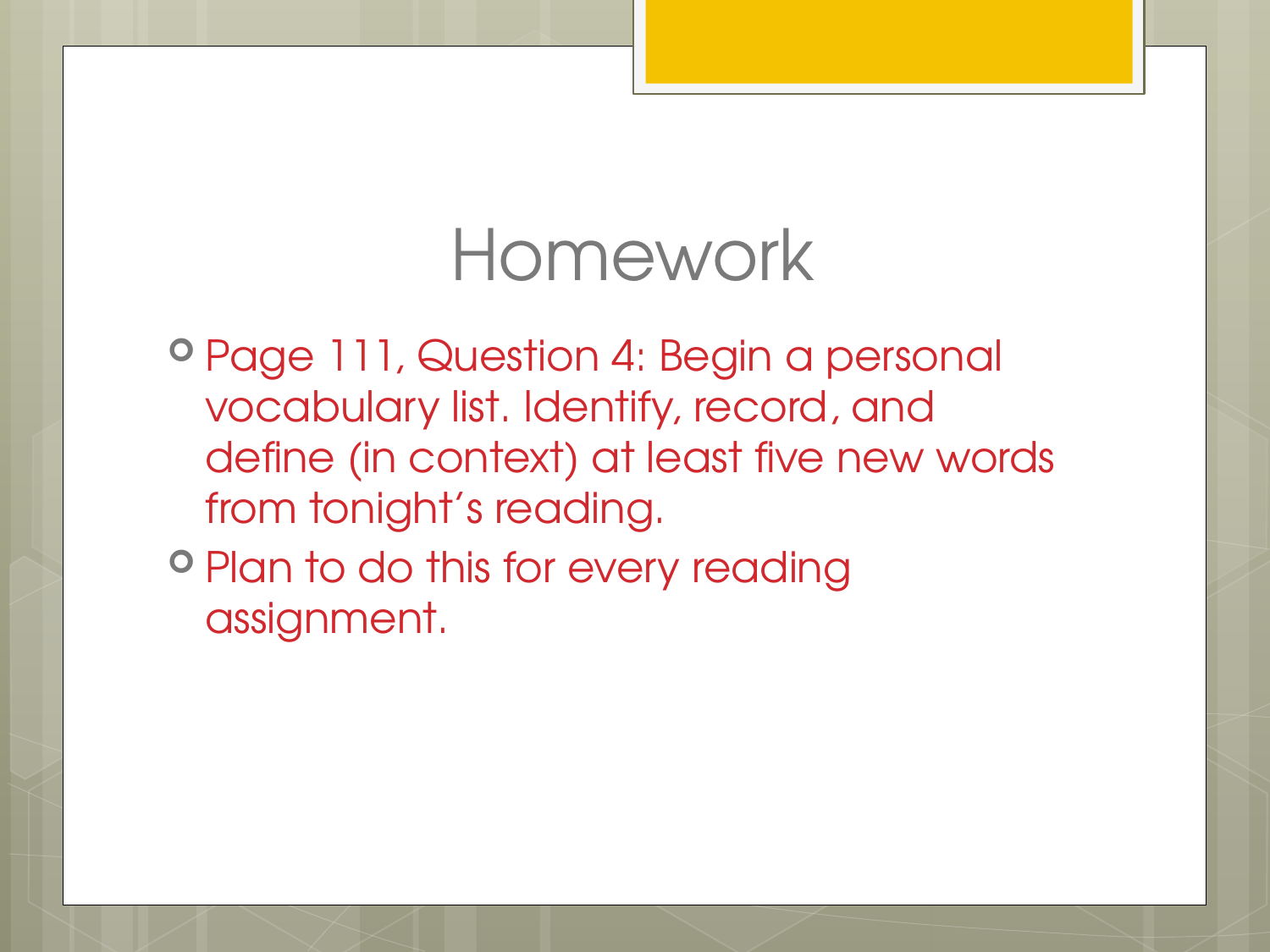

# Homework
Page 111, Question 4: Begin a personal vocabulary list. Identify, record, and define (in context) at least five new words from tonight’s reading.
Plan to do this for every reading assignment.